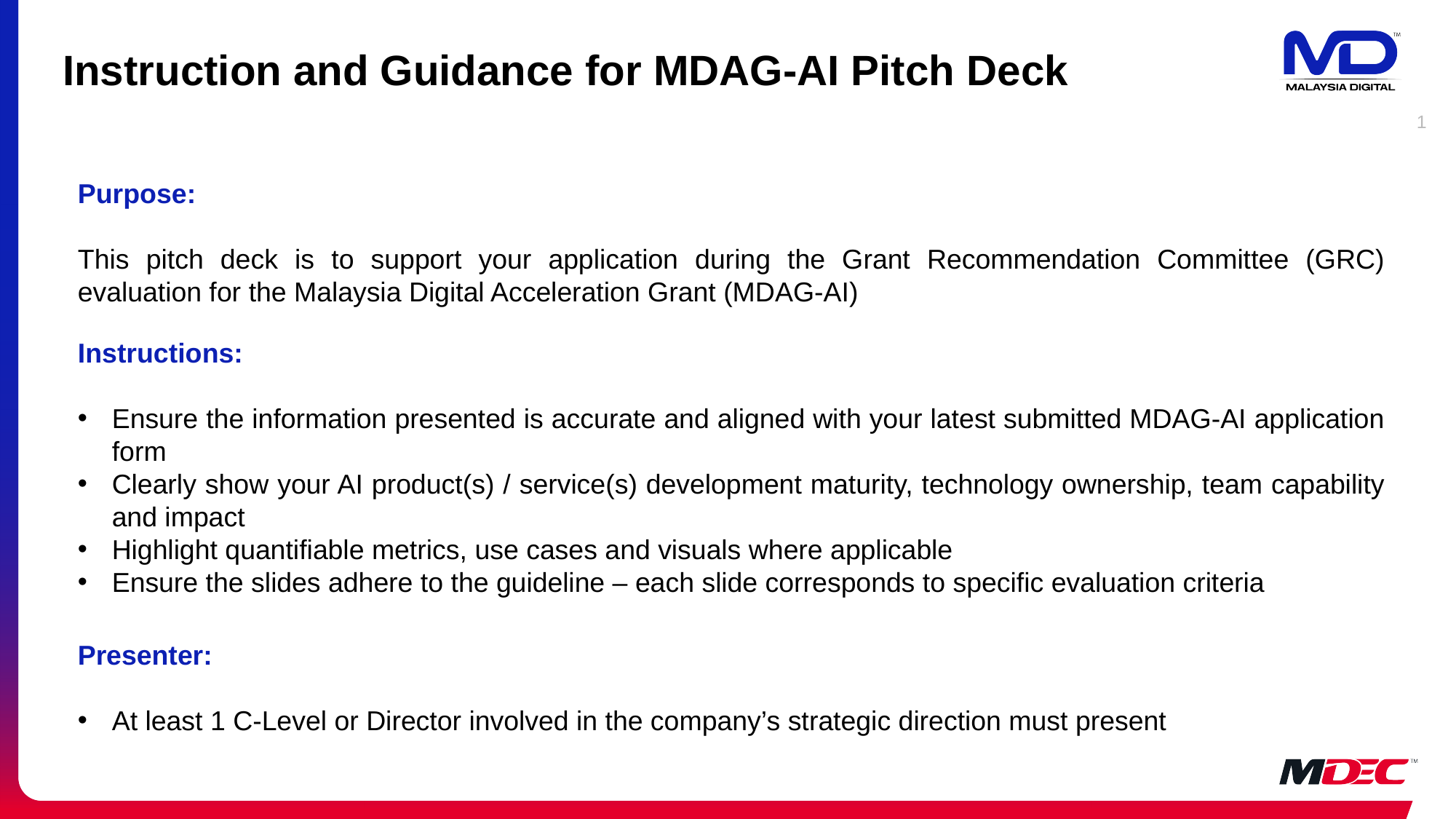

# Instruction and Guidance for MDAG-AI Pitch Deck
1
Purpose:

This pitch deck is to support your application during the Grant Recommendation Committee (GRC) evaluation for the Malaysia Digital Acceleration Grant (MDAG-AI)
Instructions:

Ensure the information presented is accurate and aligned with your latest submitted MDAG-AI application form
Clearly show your AI product(s) / service(s) development maturity, technology ownership, team capability and impact
Highlight quantifiable metrics, use cases and visuals where applicable
Ensure the slides adhere to the guideline – each slide corresponds to specific evaluation criteria
Presenter:

At least 1 C-Level or Director involved in the company’s strategic direction must present